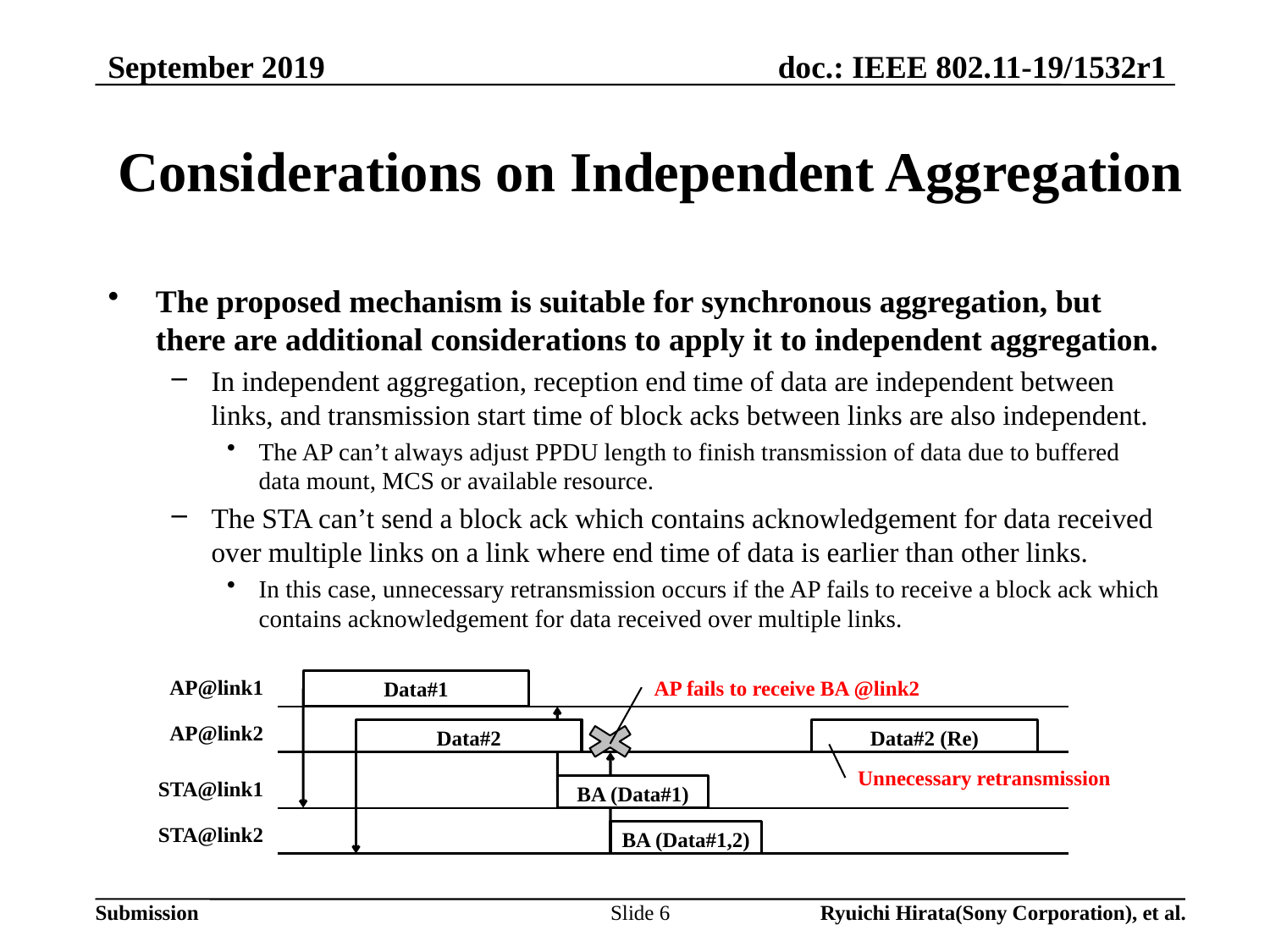

September 2019
# Considerations on Independent Aggregation
The proposed mechanism is suitable for synchronous aggregation, but there are additional considerations to apply it to independent aggregation.
In independent aggregation, reception end time of data are independent between links, and transmission start time of block acks between links are also independent.
The AP can’t always adjust PPDU length to finish transmission of data due to buffered data mount, MCS or available resource.
The STA can’t send a block ack which contains acknowledgement for data received over multiple links on a link where end time of data is earlier than other links.
In this case, unnecessary retransmission occurs if the AP fails to receive a block ack which contains acknowledgement for data received over multiple links.
AP@link1
AP fails to receive BA @link2
Data#1
AP@link2
Data#2
Data#2 (Re)

Unnecessary retransmission
STA@link1
BA (Data#1)
STA@link2
BA (Data#1,2)
Slide 6
Ryuichi Hirata(Sony Corporation), et al.